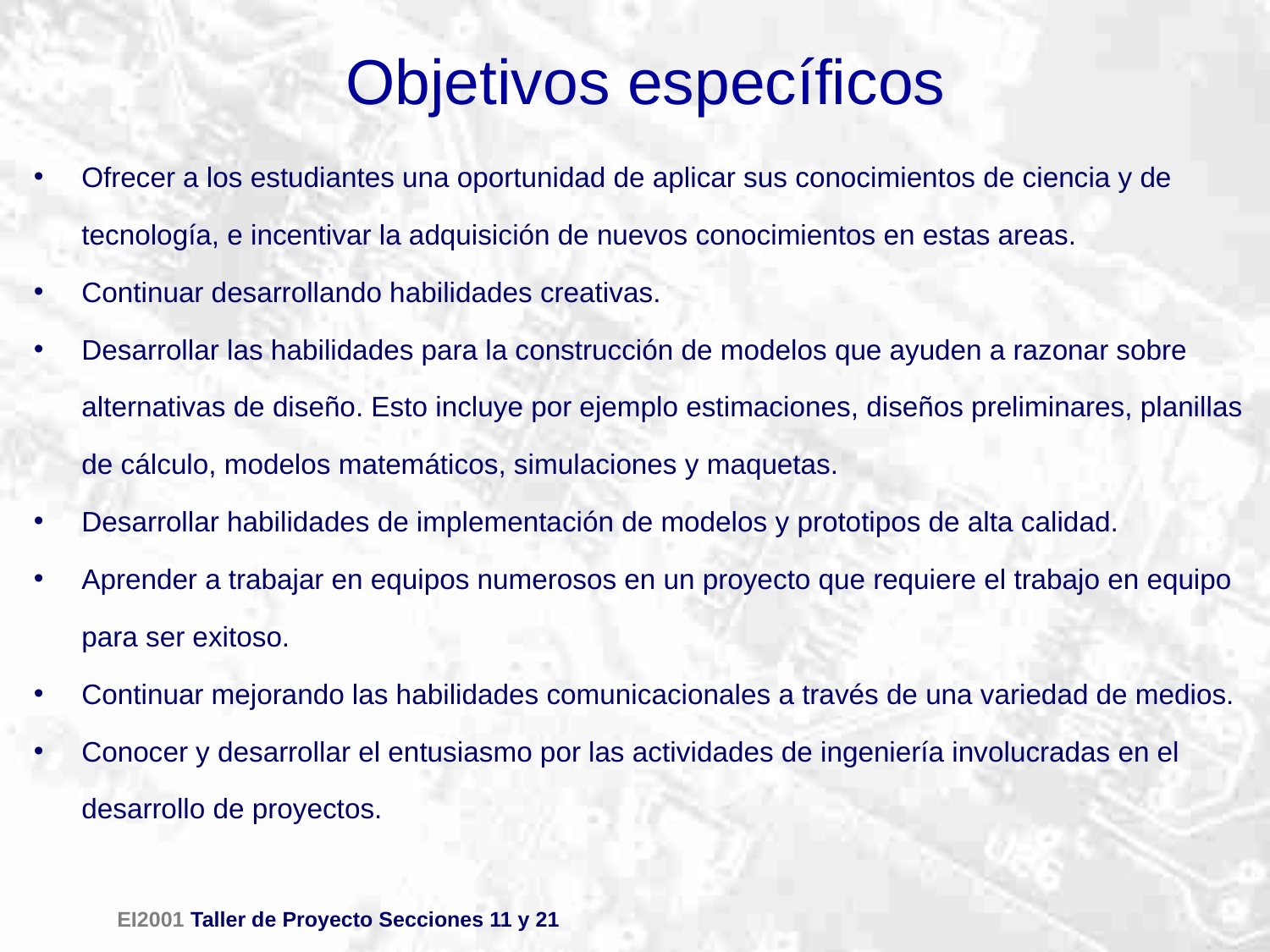

# Objetivos específicos
Ofrecer a los estudiantes una oportunidad de aplicar sus conocimientos de ciencia y de tecnología, e incentivar la adquisición de nuevos conocimientos en estas areas.
Continuar desarrollando habilidades creativas.
Desarrollar las habilidades para la construcción de modelos que ayuden a razonar sobre alternativas de diseño. Esto incluye por ejemplo estimaciones, diseños preliminares, planillas de cálculo, modelos matemáticos, simulaciones y maquetas.
Desarrollar habilidades de implementación de modelos y prototipos de alta calidad.
Aprender a trabajar en equipos numerosos en un proyecto que requiere el trabajo en equipo para ser exitoso.
Continuar mejorando las habilidades comunicacionales a través de una variedad de medios.
Conocer y desarrollar el entusiasmo por las actividades de ingeniería involucradas en el desarrollo de proyectos.
EI2001 Taller de Proyecto Secciones 11 y 21